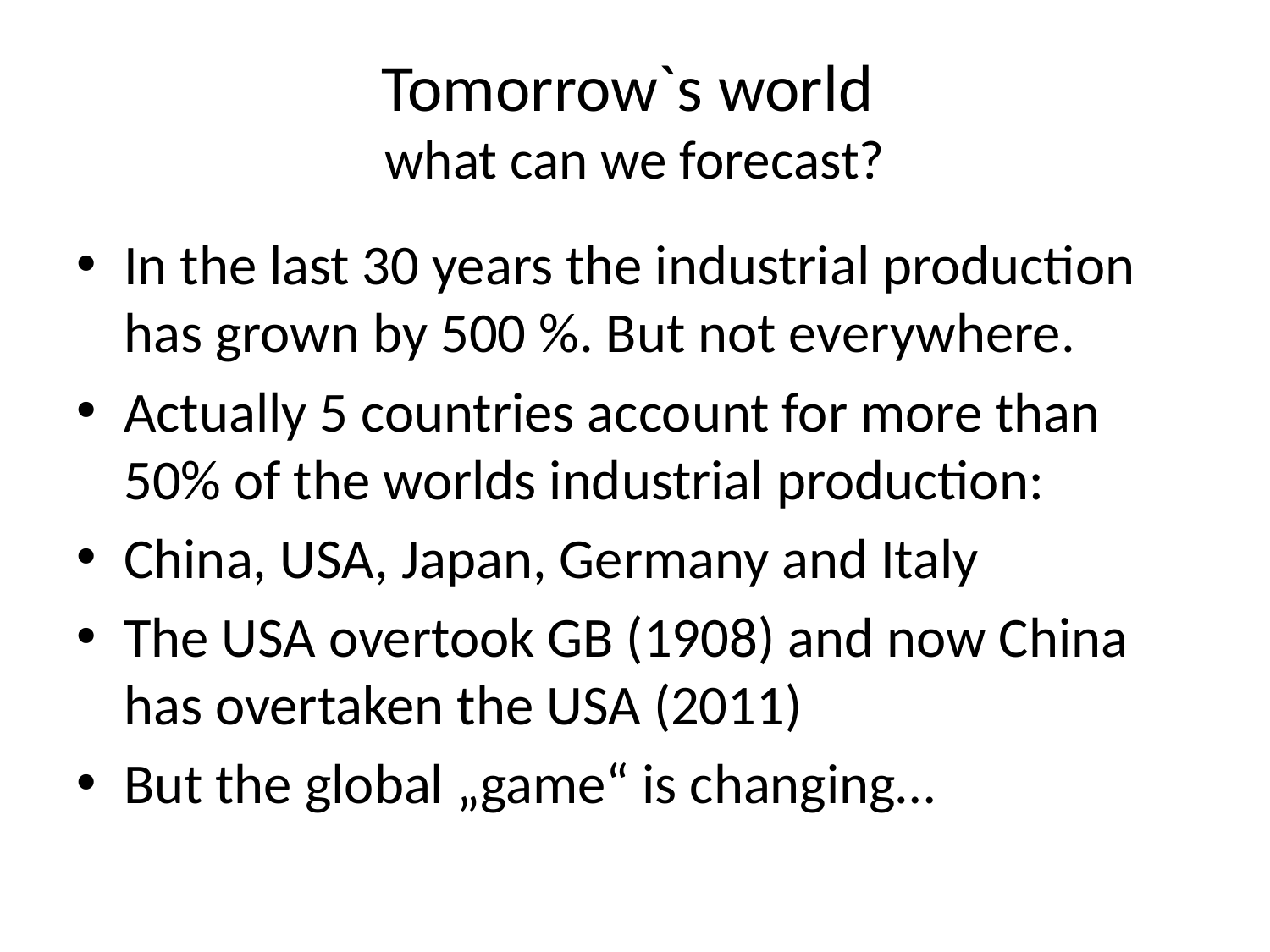

# Tomorrow`s world what can we forecast?
In the last 30 years the industrial production has grown by 500 %. But not everywhere.
Actually 5 countries account for more than 50% of the worlds industrial production:
China, USA, Japan, Germany and Italy
The USA overtook GB (1908) and now China has overtaken the USA (2011)
But the global „game“ is changing…